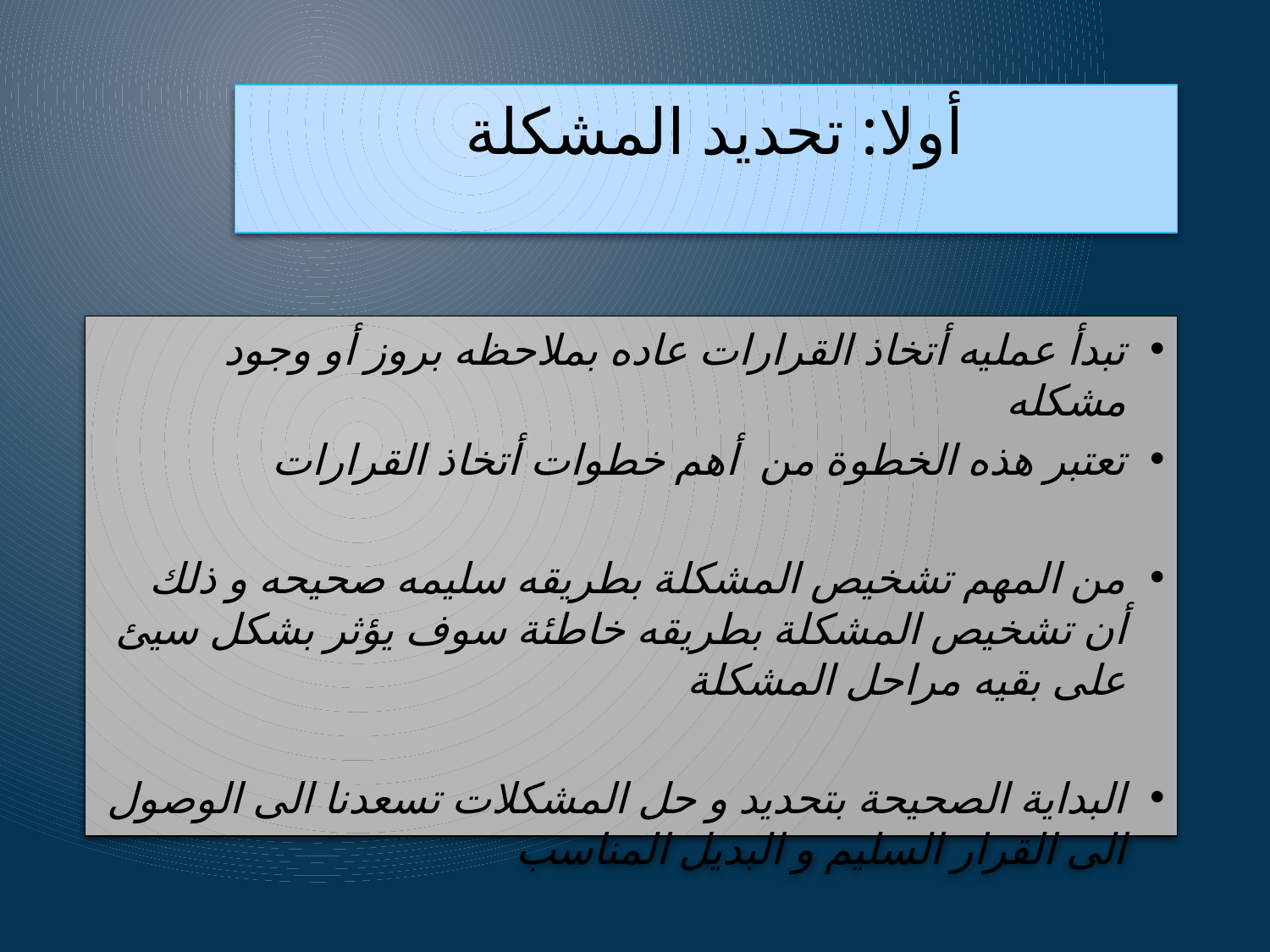

# أولا: تحديد المشكلة
تبدأ عمليه أتخاذ القرارات عاده بملاحظه بروز أو وجود مشكله
تعتبر هذه الخطوة من  أهم خطوات أتخاذ القرارات

من المهم تشخيص المشكلة بطريقه سليمه صحيحه و ذلك أن تشخيص المشكلة بطريقه خاطئة سوف يؤثر بشكل سيئ على بقيه مراحل المشكلة

البداية الصحيحة بتحديد و حل المشكلات تسعدنا الى الوصول الى القرار السليم و البديل المناسب